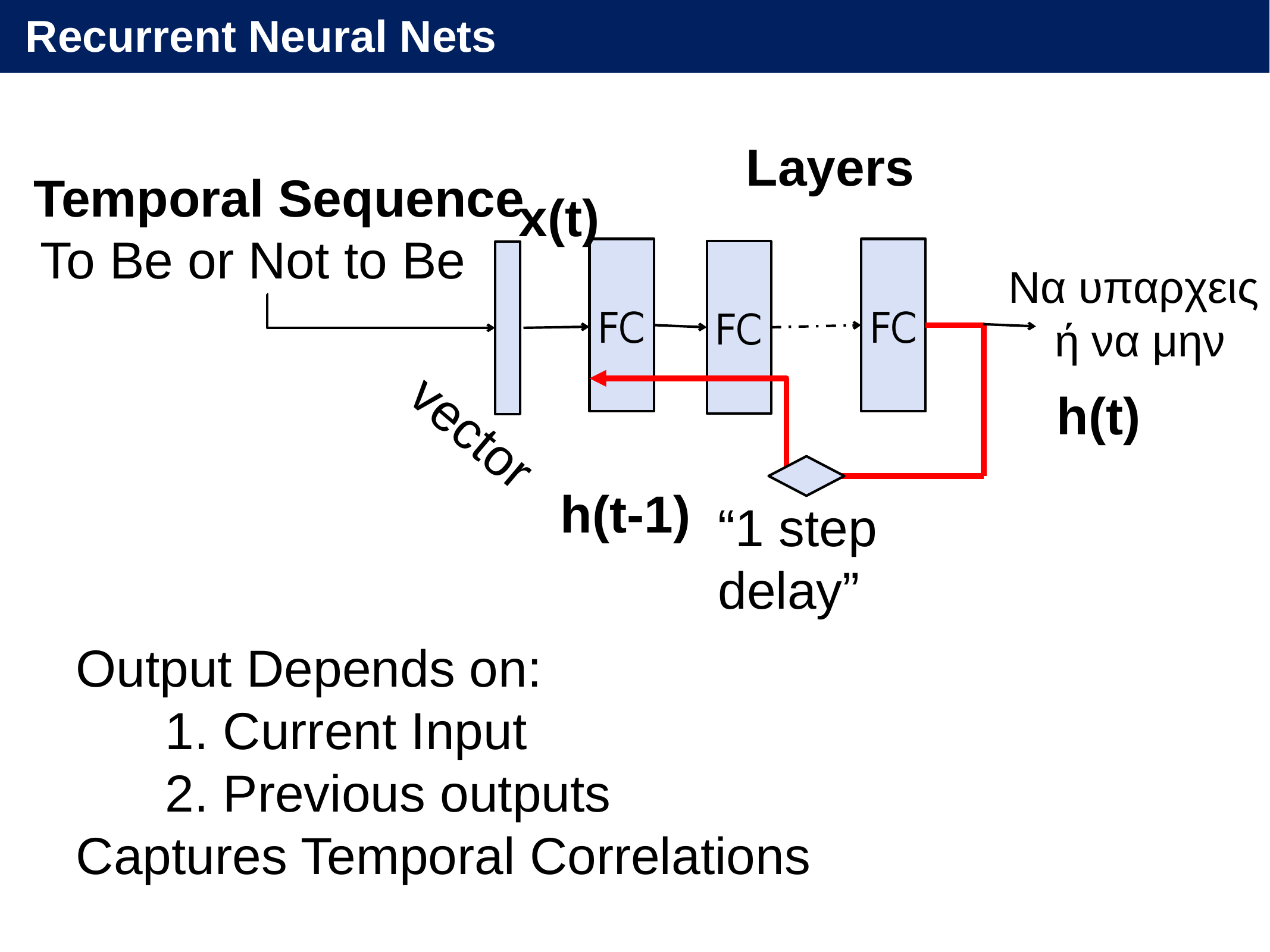

# Recurrent Neural Nets
Layers
Temporal Sequence
x(t)
To Be or Not to Be
FC
FC
FC

Να υπαρχεις
ή να μην

h(t)

vector

h(t-1)
“1 step delay”
Output Depends on:
	1. Current Input
	2. Previous outputs
Captures Temporal Correlations
3